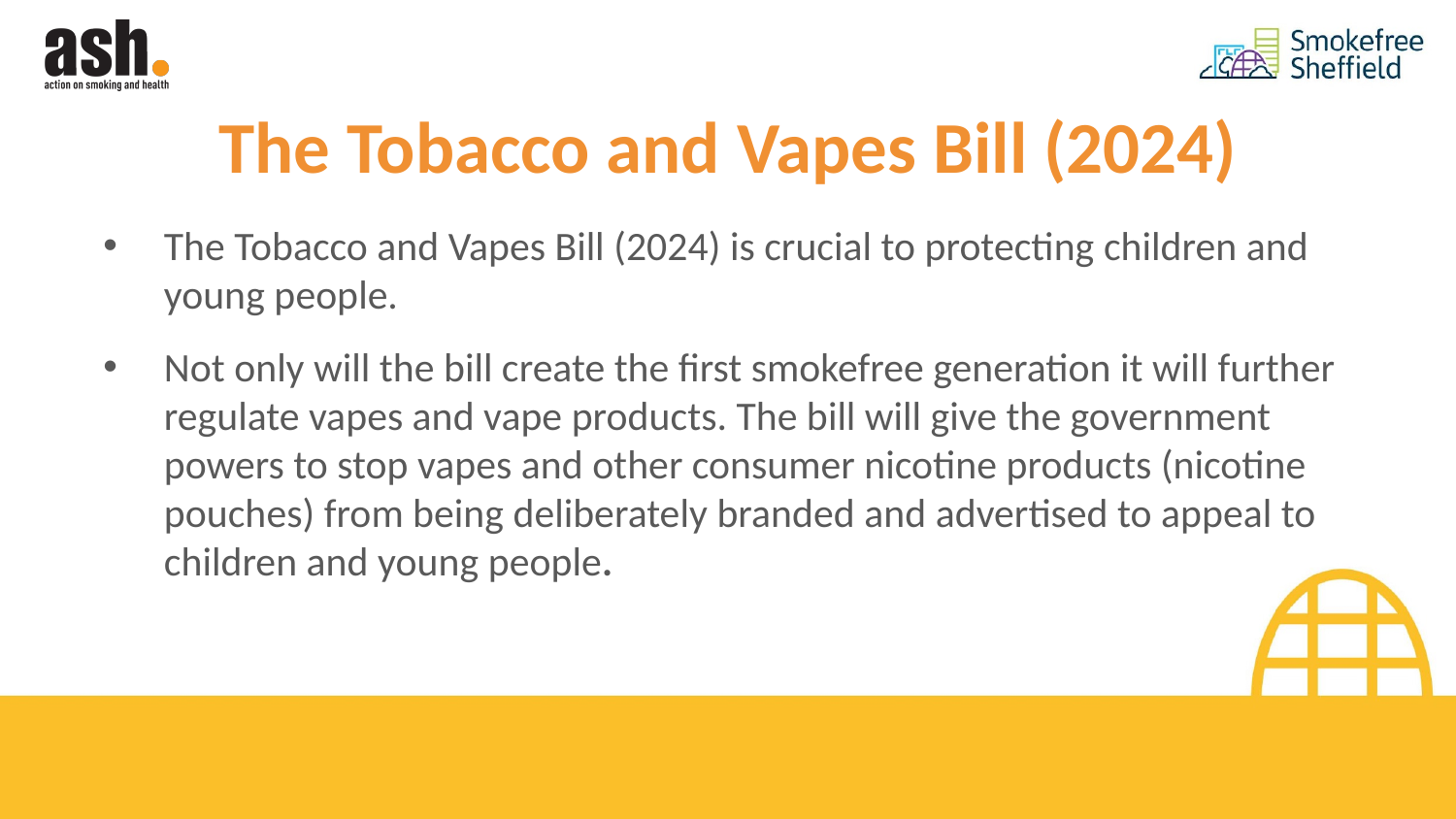

# The Tobacco and Vapes Bill (2024)
The Tobacco and Vapes Bill (2024) is crucial to protecting children and young people.
Not only will the bill create the first smokefree generation it will further regulate vapes and vape products. The bill will give the government powers to stop vapes and other consumer nicotine products (nicotine pouches) from being deliberately branded and advertised to appeal to children and young people.